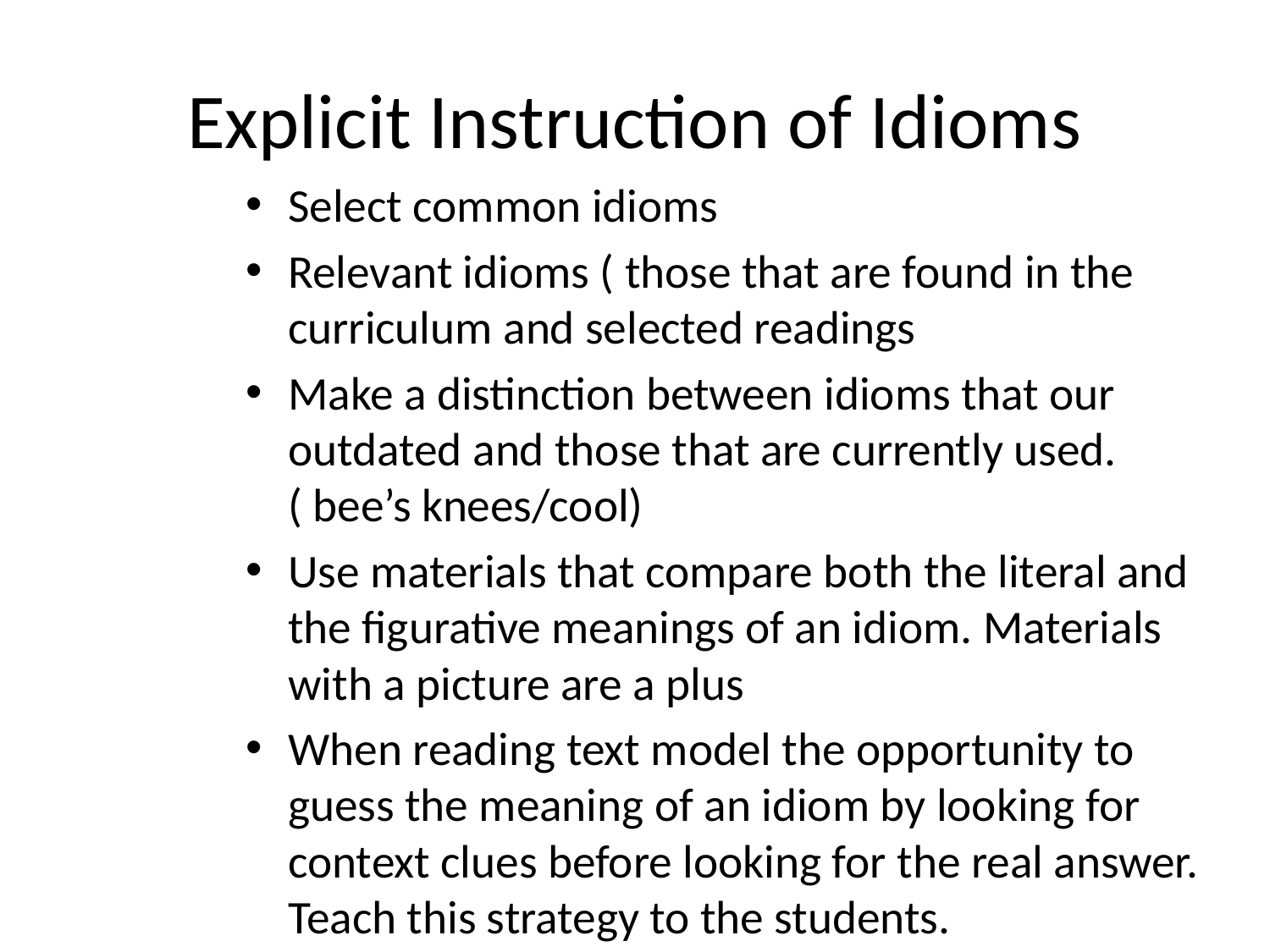

# Explicit Instruction of Idioms
Select common idioms
Relevant idioms ( those that are found in the curriculum and selected readings
Make a distinction between idioms that our outdated and those that are currently used. ( bee’s knees/cool)
Use materials that compare both the literal and the figurative meanings of an idiom. Materials with a picture are a plus
When reading text model the opportunity to guess the meaning of an idiom by looking for context clues before looking for the real answer. Teach this strategy to the students.